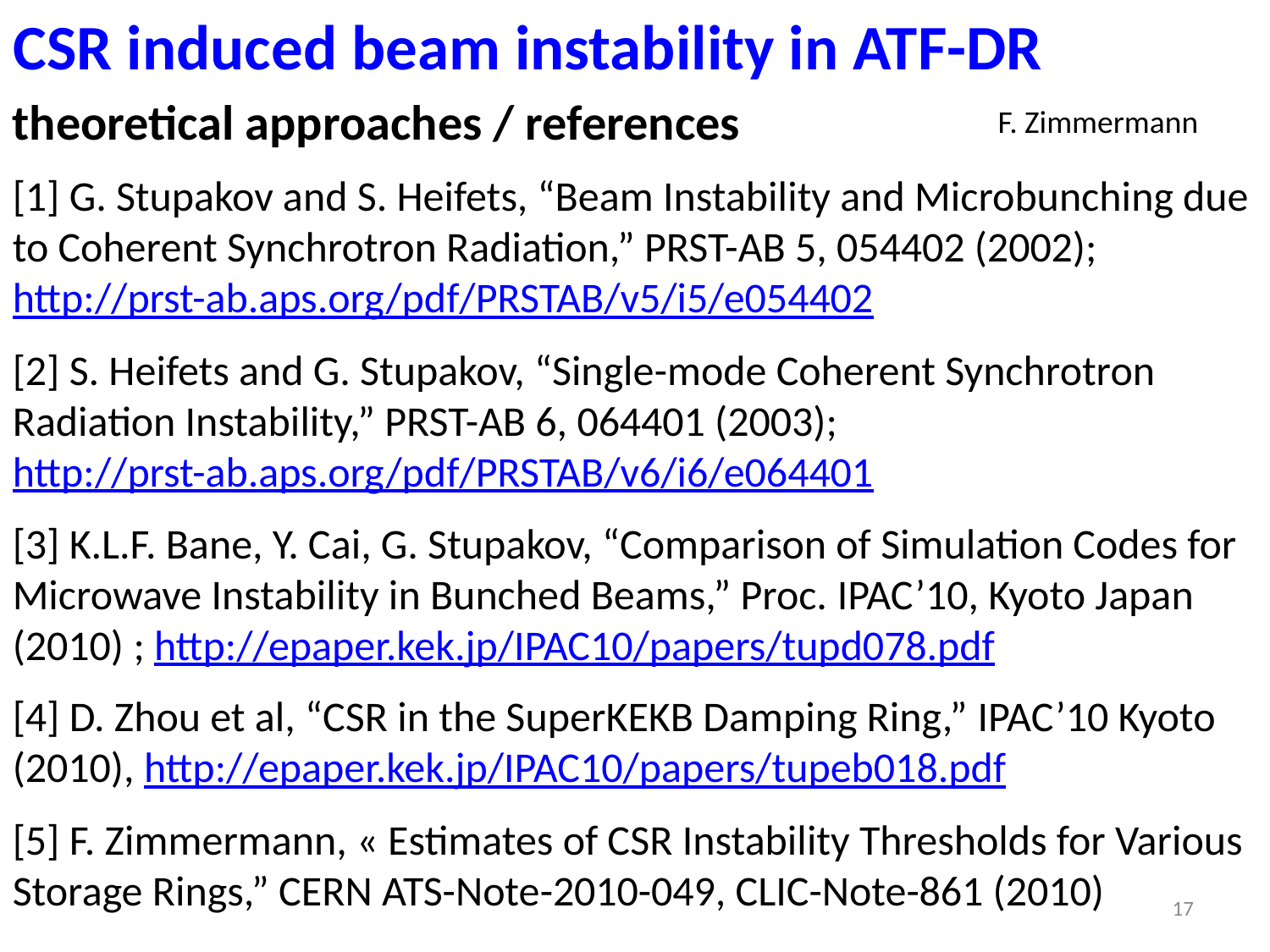

5) CSR induced beam instability in ATF-DR
theoretical approaches / references
F. Zimmermann
[1] G. Stupakov and S. Heifets, “Beam Instability and Microbunching due to Coherent Synchrotron Radiation,” PRST-AB 5, 054402 (2002); http://prst-ab.aps.org/pdf/PRSTAB/v5/i5/e054402

[2] S. Heifets and G. Stupakov, “Single-mode Coherent Synchrotron Radiation Instability,” PRST-AB 6, 064401 (2003); http://prst-ab.aps.org/pdf/PRSTAB/v6/i6/e064401

[3] K.L.F. Bane, Y. Cai, G. Stupakov, “Comparison of Simulation Codes for Microwave Instability in Bunched Beams,” Proc. IPAC’10, Kyoto Japan (2010) ; http://epaper.kek.jp/IPAC10/papers/tupd078.pdf

[4] D. Zhou et al, “CSR in the SuperKEKB Damping Ring,” IPAC’10 Kyoto (2010), http://epaper.kek.jp/IPAC10/papers/tupeb018.pdf

[5] F. Zimmermann, « Estimates of CSR Instability Thresholds for Various Storage Rings,” CERN ATS-Note-2010-049, CLIC-Note-861 (2010)

17